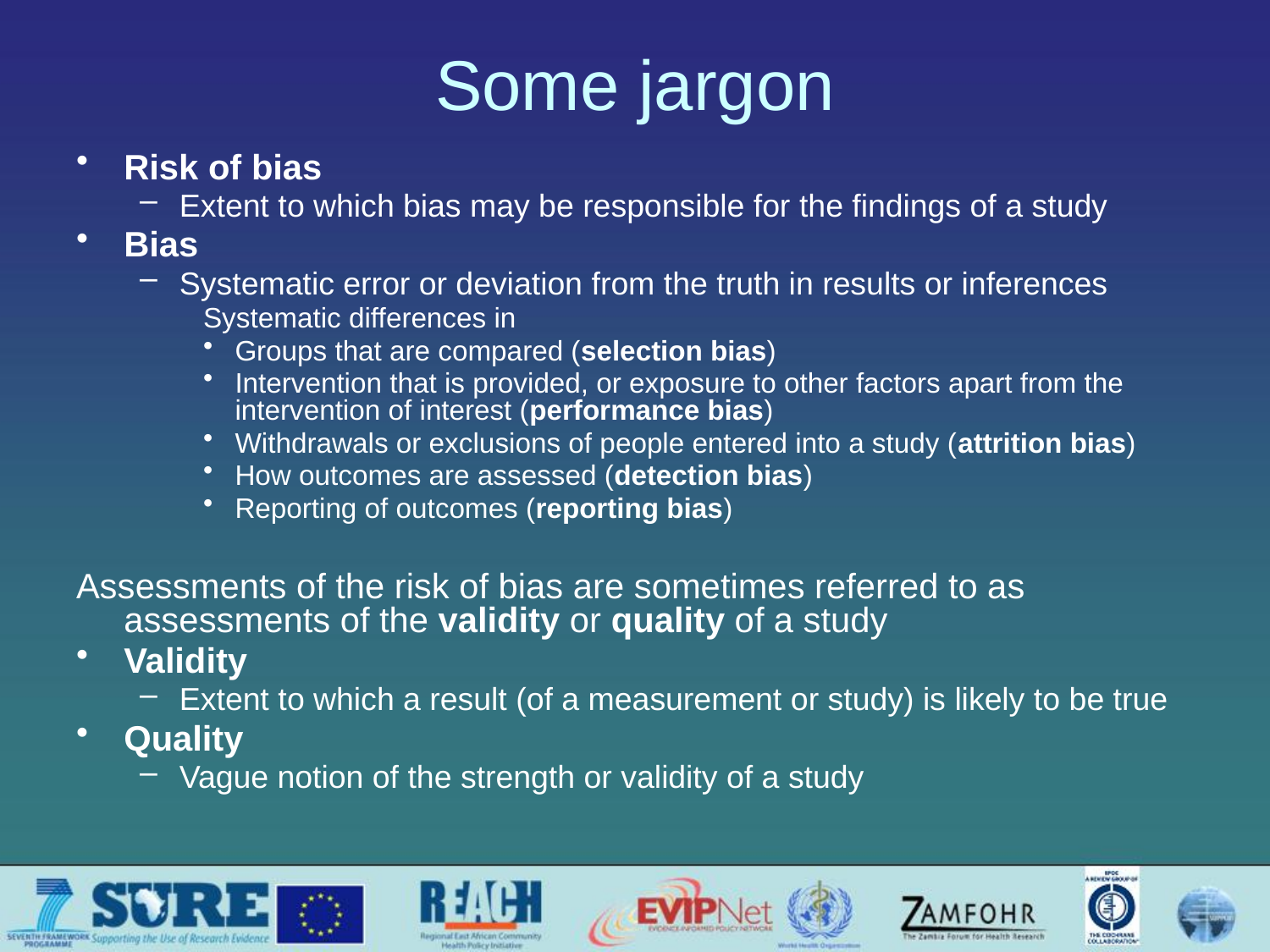

# Some jargon
Risk of bias
Extent to which bias may be responsible for the findings of a study
Bias
Systematic error or deviation from the truth in results or inferences
Systematic differences in
Groups that are compared (selection bias)
Intervention that is provided, or exposure to other factors apart from the intervention of interest (performance bias)
Withdrawals or exclusions of people entered into a study (attrition bias)
How outcomes are assessed (detection bias)
Reporting of outcomes (reporting bias)

Assessments of the risk of bias are sometimes referred to as assessments of the validity or quality of a study
Validity
Extent to which a result (of a measurement or study) is likely to be true
Quality
Vague notion of the strength or validity of a study